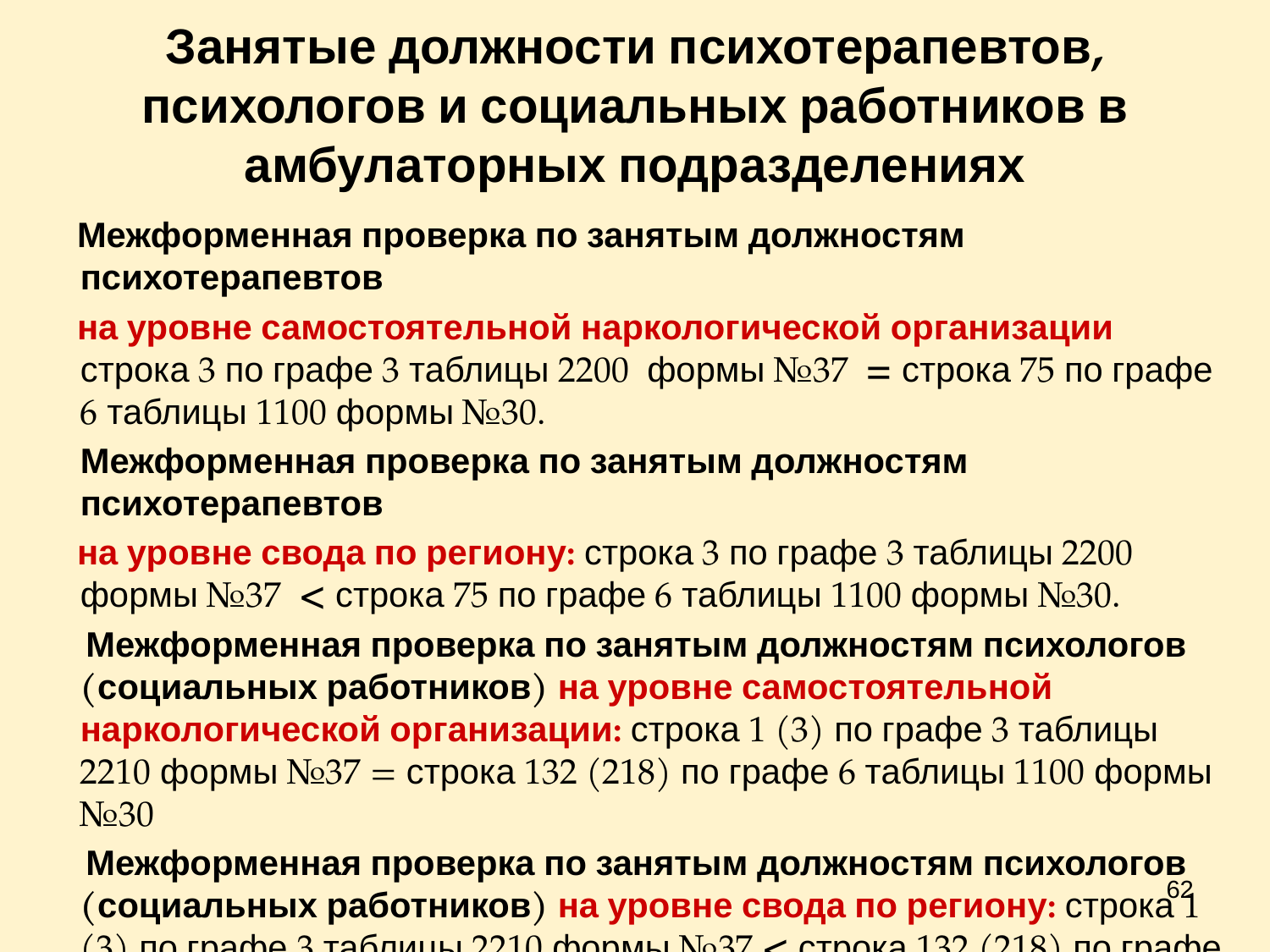

# Занятые должности психотерапевтов, психологов и социальных работников в амбулаторных подразделениях
     Межформенная проверка по занятым должностям психотерапевтов
     на уровне самостоятельной наркологической организации строка 3 по графе 3 таблицы 2200  формы №37  = строка 75 по графе 6 таблицы 1100 формы №30.
 	Межформенная проверка по занятым должностям психотерапевтов
     на уровне свода по региону: строка 3 по графе 3 таблицы 2200  формы №37  < строка 75 по графе 6 таблицы 1100 формы №30.
      Межформенная проверка по занятым должностям психологов (социальных работников) на уровне самостоятельной наркологической организации: строка 1 (3) по графе 3 таблицы 2210 формы №37 = строка 132 (218) по графе 6 таблицы 1100 формы №30
      Межформенная проверка по занятым должностям психологов (социальных работников) на уровне свода по региону: строка 1 (3) по графе 3 таблицы 2210 формы №37 < строка 132 (218) по графе 6 таблицы 1100 формы №30

62